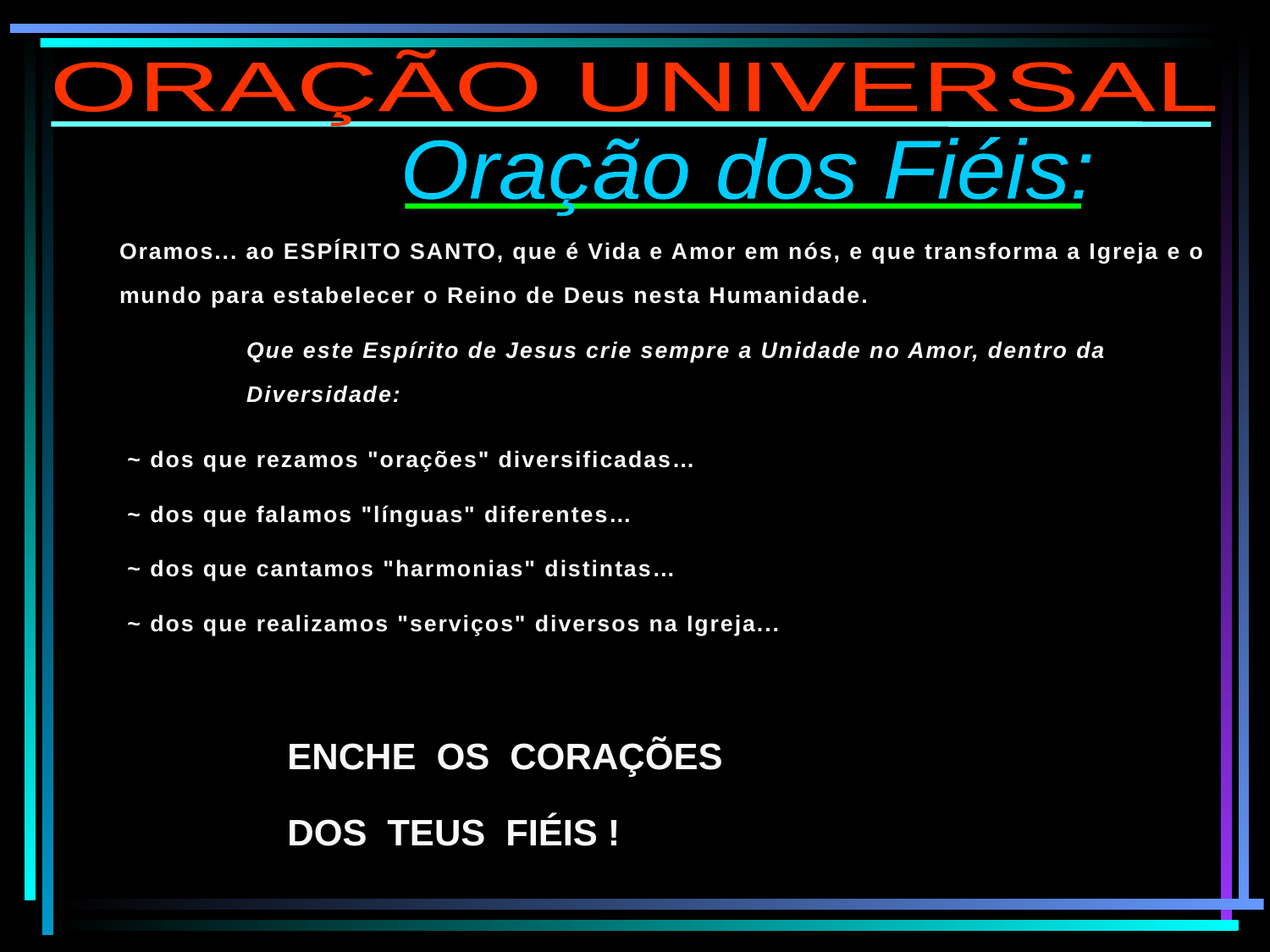

ORAÇÃO UNIVERSAL

Oração dos Fiéis:

Oramos... ao ESPÍRITO SANTO, que é Vida e Amor em nós, e que transforma a Igreja e o mundo para estabelecer o Reino de Deus nesta Humanidade.
Que este Espírito de Jesus crie sempre a Unidade no Amor, dentro da Diversidade:
 ~ dos que rezamos "orações" diversificadas…
 ~ dos que falamos "línguas" diferentes…
 ~ dos que cantamos "harmonias" distintas…
 ~ dos que realizamos "serviços" diversos na Igreja...
ENCHE  OS  CORAÇÕES
DOS  TEUS  FIÉIS !